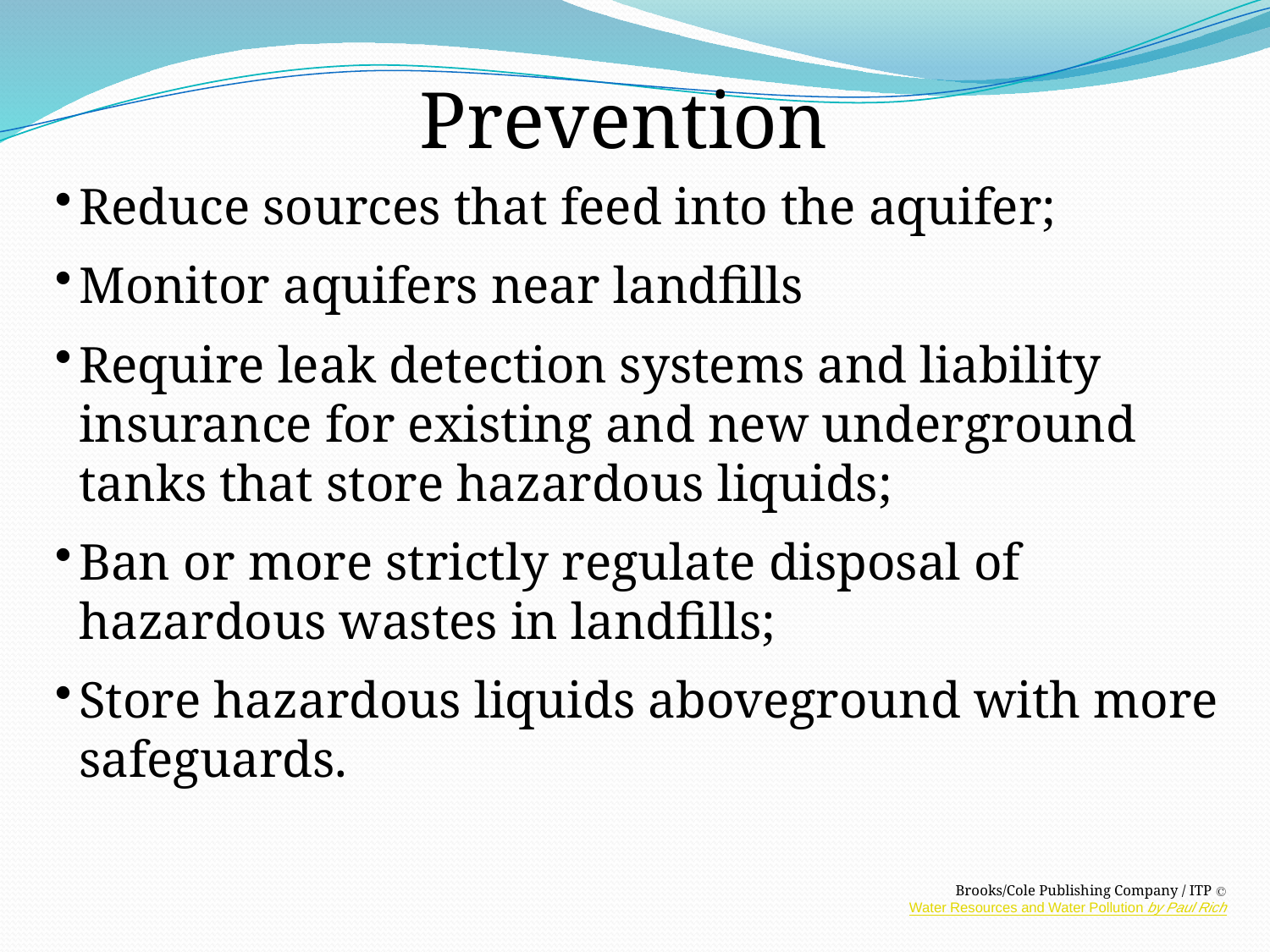

Prevention
Reduce sources that feed into the aquifer;
Monitor aquifers near landfills
Require leak detection systems and liability insurance for existing and new underground tanks that store hazardous liquids;
Ban or more strictly regulate disposal of hazardous wastes in landfills;
Store hazardous liquids aboveground with more safeguards.
© Brooks/Cole Publishing Company / ITP Water Resources and Water Pollution by Paul Rich